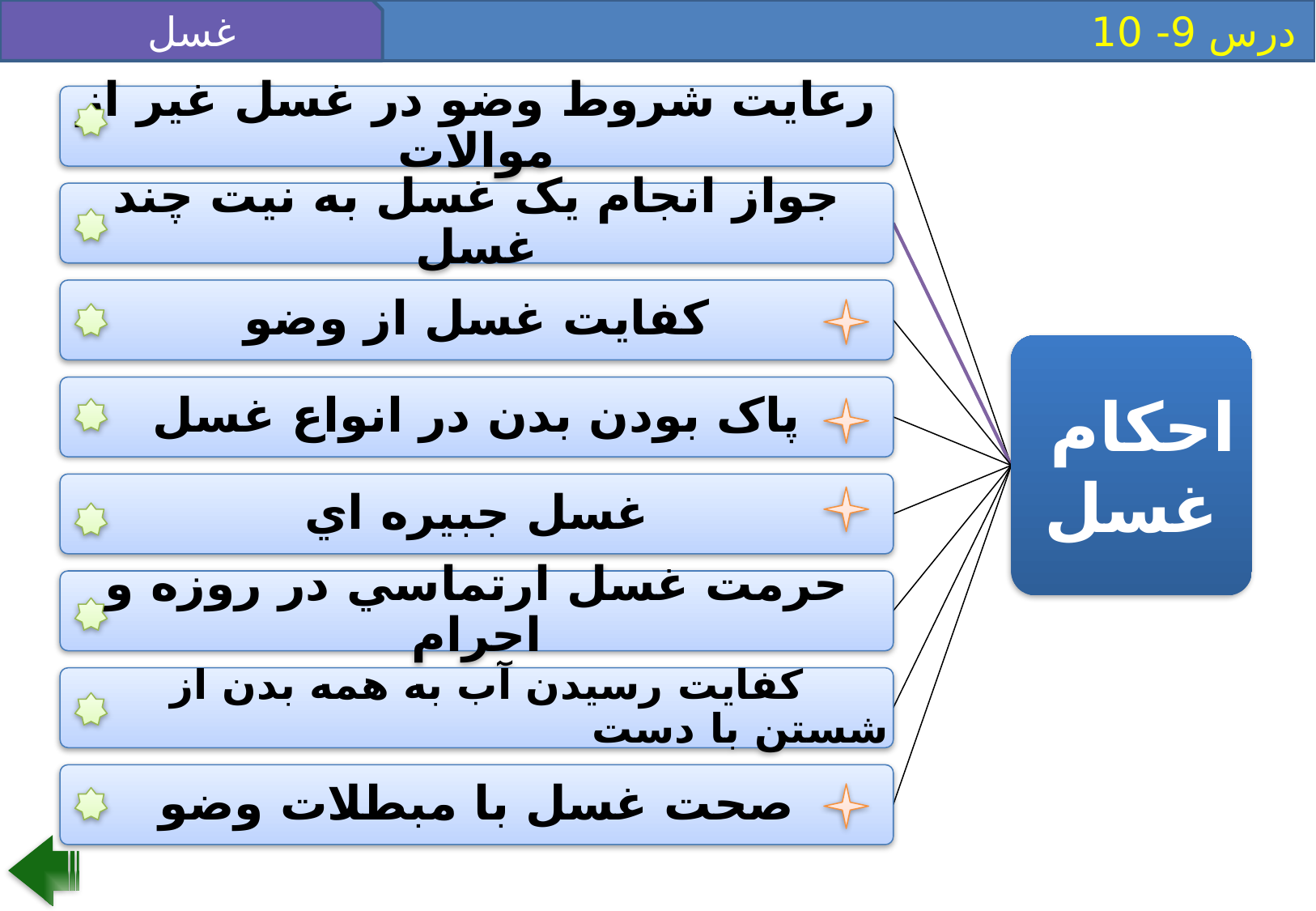

غسل
 درس 9- 10
رعايت شروط وضو در غسل غير از موالات

جواز انجام يک غسل به نيت چند غسل

کفايت غسل از وضو

احکام
غسل
پاک بودن بدن در انواع غسل

حرمت غسل ارتماسي در روزه و احرام

       کفايت رسيدن آب به همه بدن از شستن با دست

صحت غسل با مبطلات وضو
غسل جبيره اي